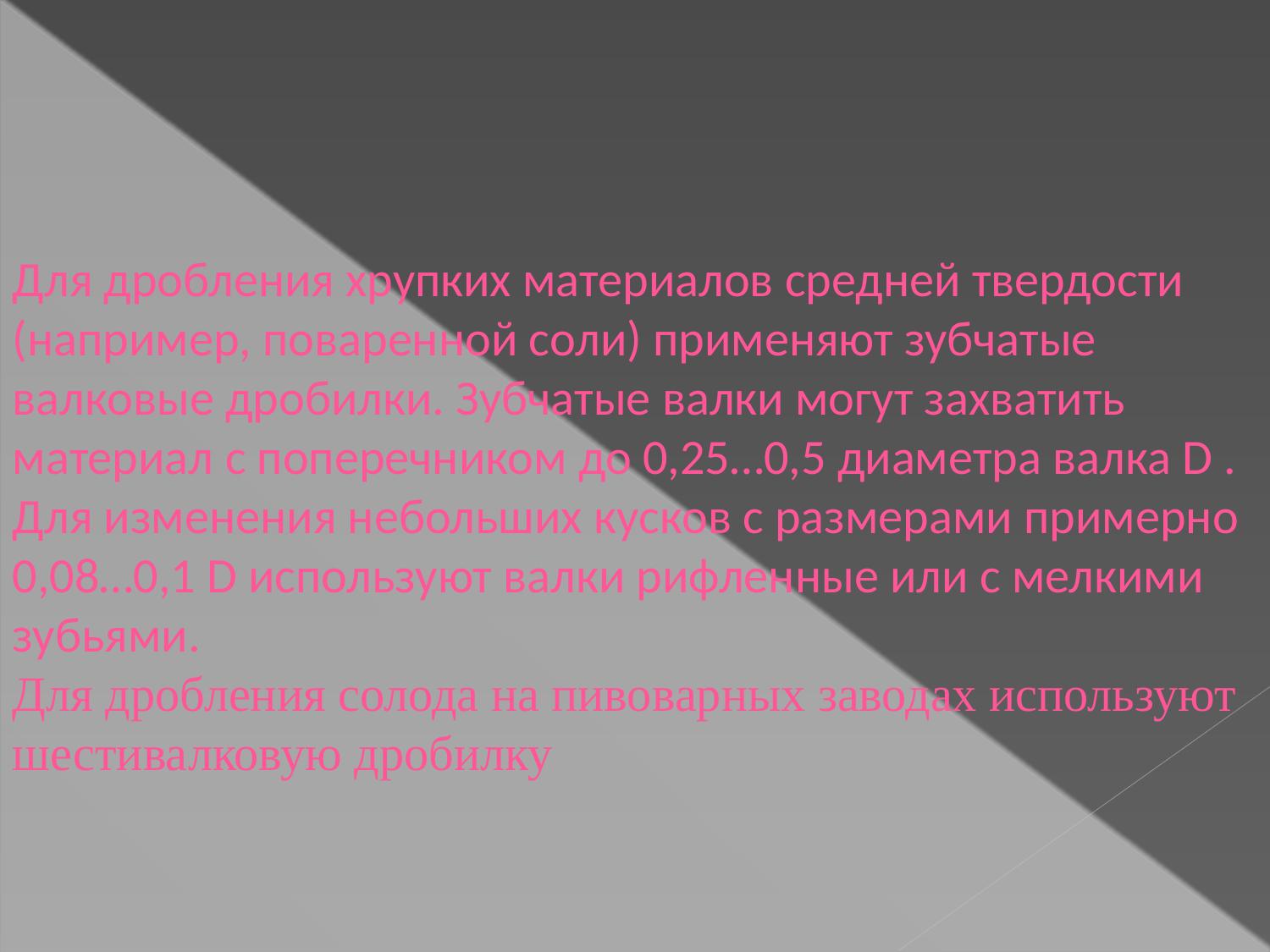

Для дробления хрупких материалов средней твердости (например, поваренной соли) применяют зубчатые валковые дробилки. Зубчатые валки могут захватить материал с поперечником до 0,25…0,5 диаметра валка D . Для изменения небольших кусков с размерами примерно 0,08…0,1 D используют валки рифленные или с мелкими зубьями.
Для дробления солода на пивоварных заводах используют шестивалковую дробилку